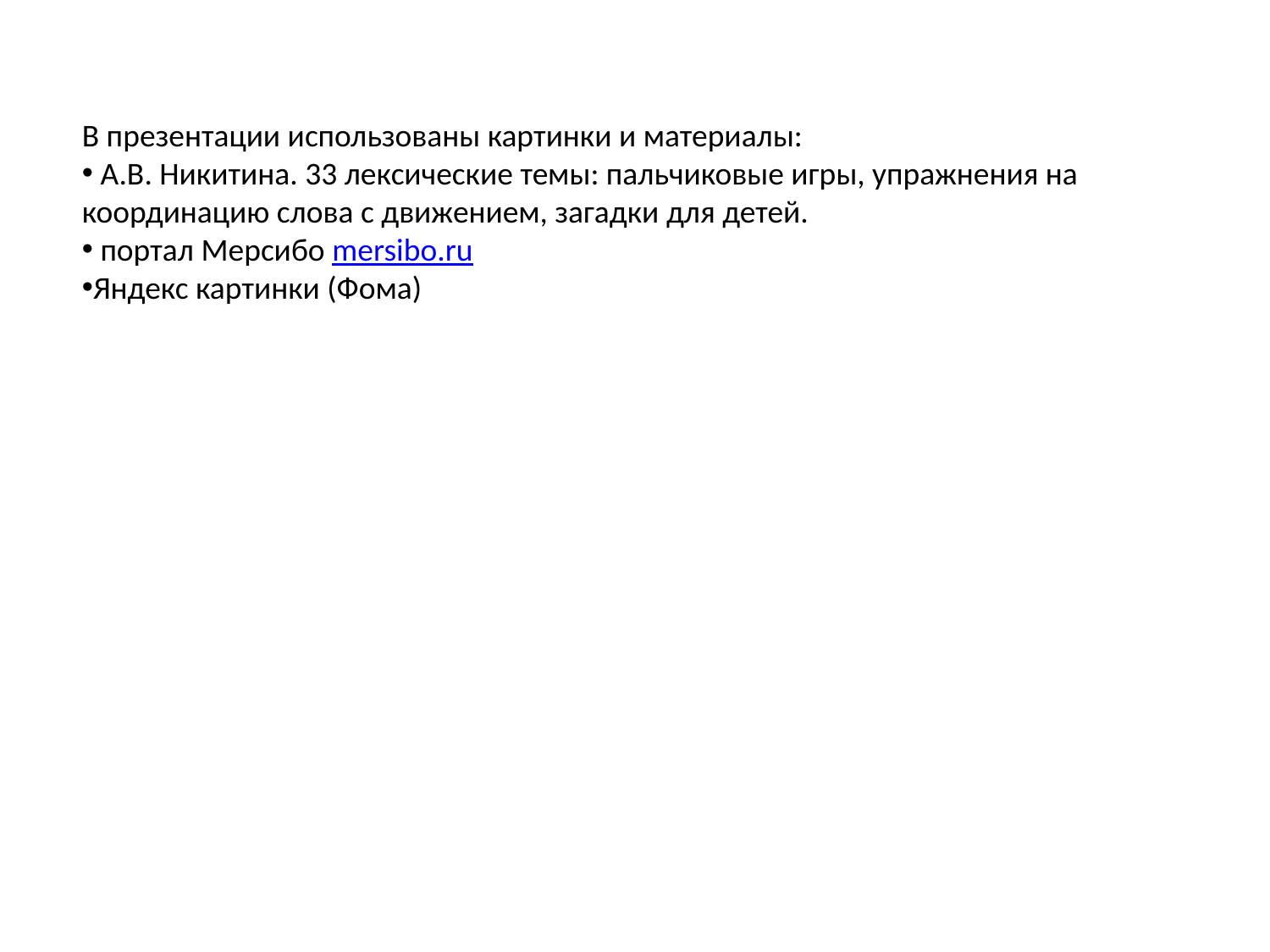

В презентации использованы картинки и материалы:
 А.В. Никитина. 33 лексические темы: пальчиковые игры, упражнения на координацию слова с движением, загадки для детей.
 портал Мерсибо mersibo.ru
Яндекс картинки (Фома)